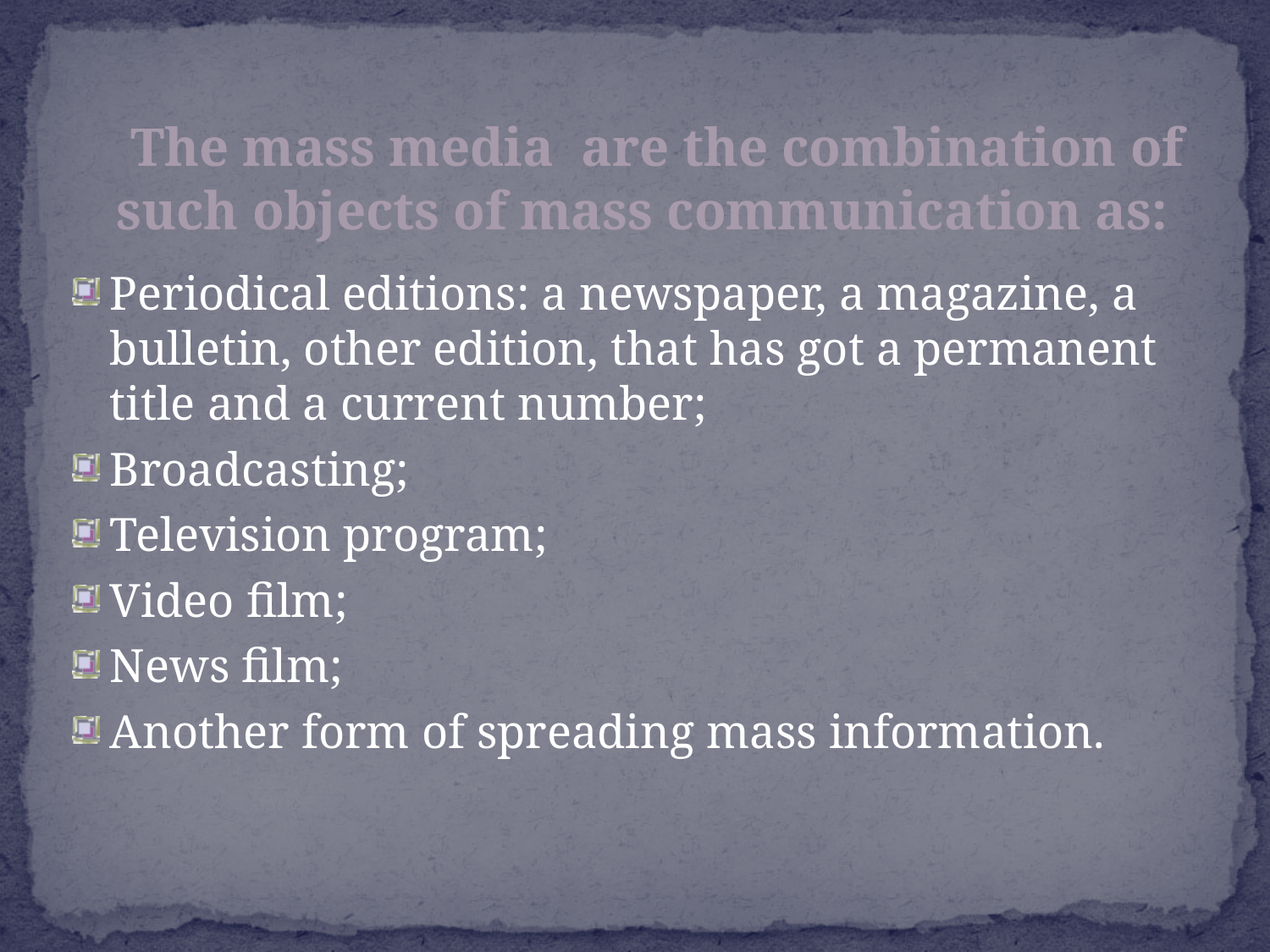

# The mass media  are the combination of such objects of mass communication as:
Periodical editions: a newspaper, a magazine, a bulletin, other edition, that has got a permanent title and a current number;
Broadcasting;
Television program;
Video film;
News film;
Another form of spreading mass information.